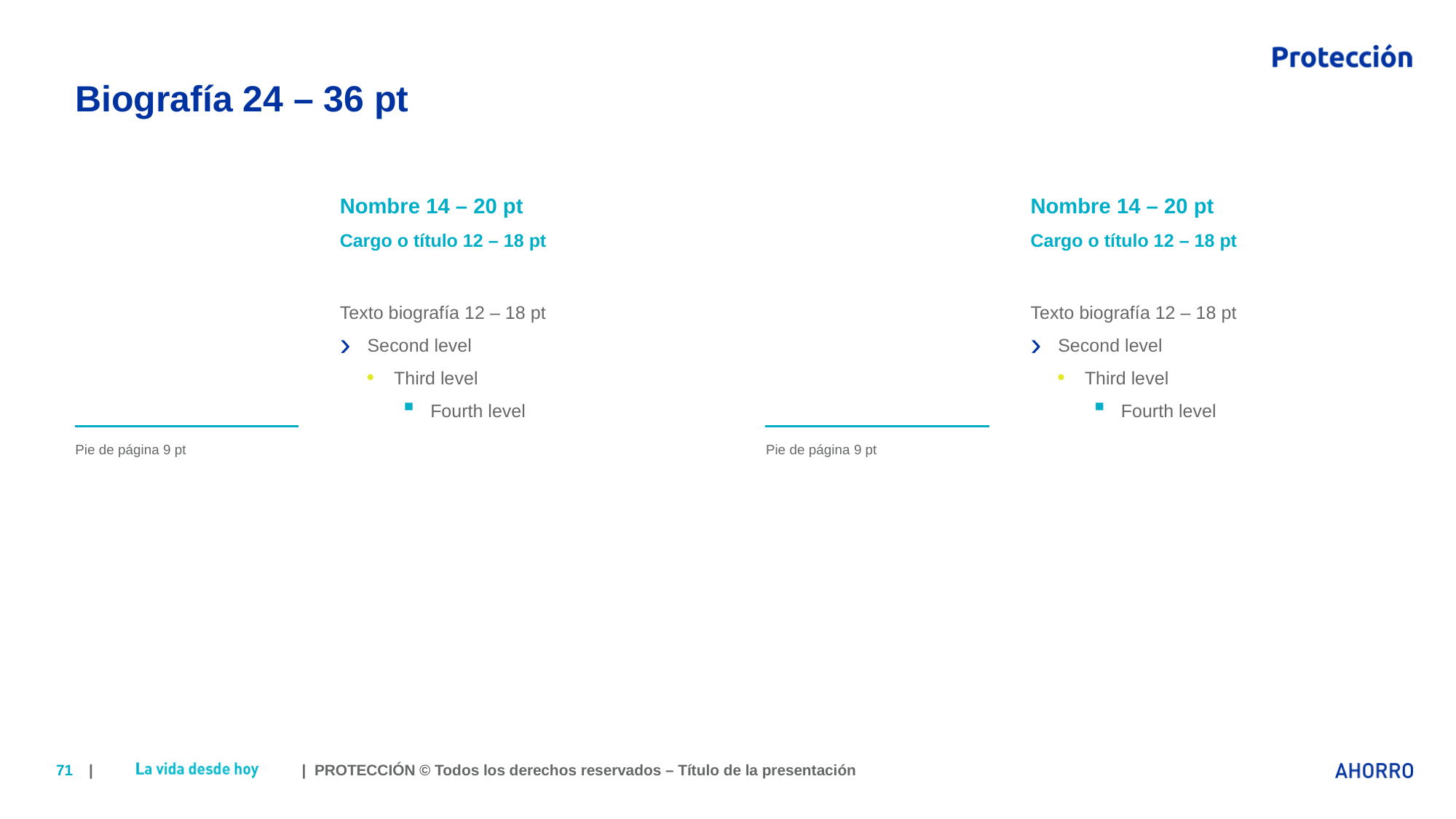

# Biografía 24 – 36 pt

Nombre 14 – 20 pt
Cargo o título 12 – 18 pt

Nombre 14 – 20 pt
Cargo o título 12 – 18 pt

Texto biografía 12 – 18 pt
Second level
Third level
Fourth level

Texto biografía 12 – 18 pt
Second level
Third level
Fourth level

Pie de página 9 pt

Pie de página 9 pt

71
|                                                  |  PROTECCIÓN © Todos los derechos reservados – Título de la presentación